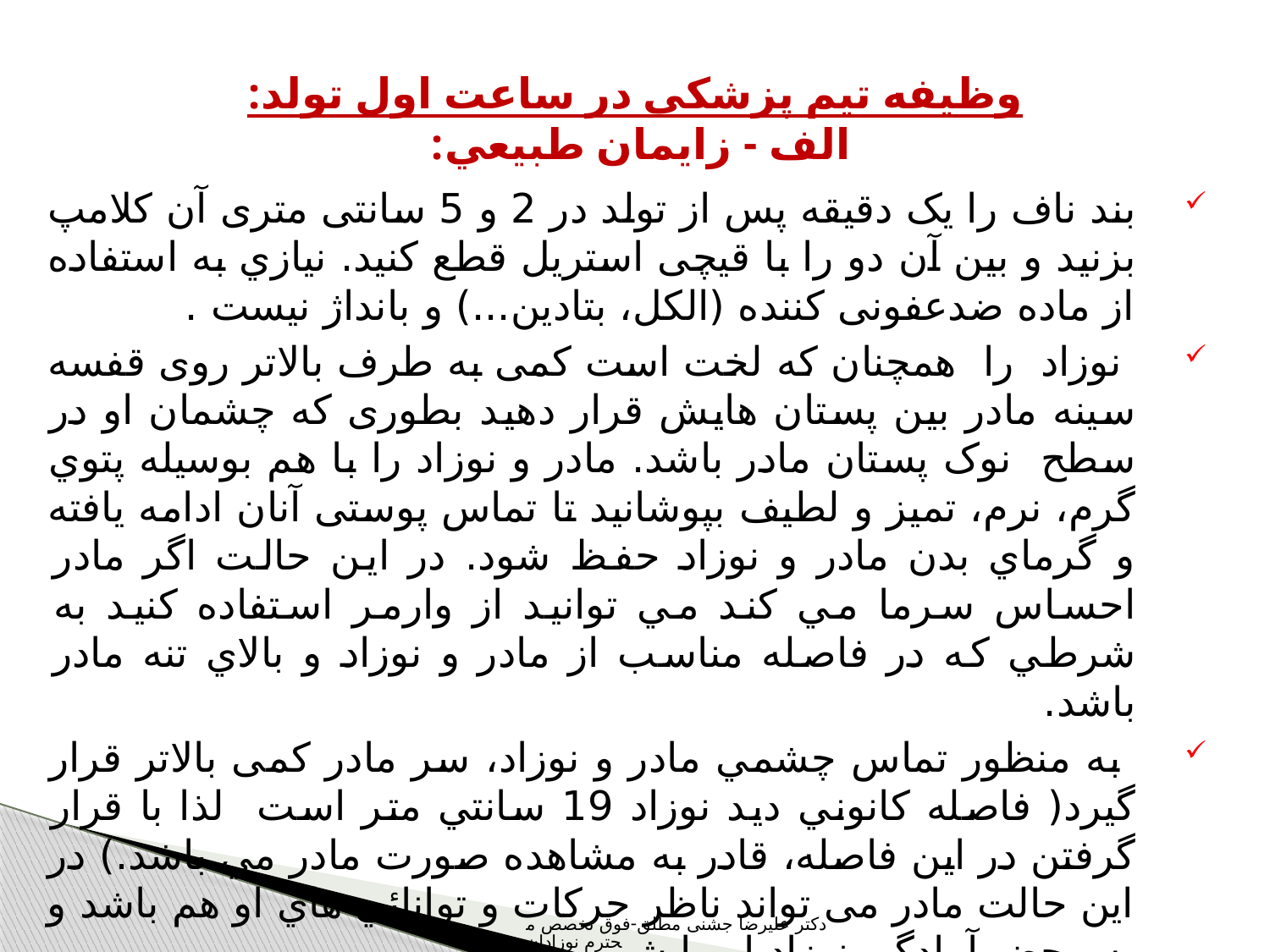

# وظیفه تیم پزشکی در ساعت اول تولد: الف - زايمان طبيعي:
بند ناف را یک دقیقه پس از تولد در 2 و 5 سانتی متری آن کلامپ بزنید و بين آن دو را با قیچی استریل قطع کنید. نيازي به استفاده از ماده ضدعفونی کننده (الکل، بتادین...) و بانداژ نيست .
 نوزاد  را  همچنان كه لخت است کمی به طرف بالاتر روی قفسه سينه مادر بين پستان هایش قرار دهید بطوری که چشمان او در سطح  نوک پستان مادر باشد. مادر و نوزاد را با هم بوسیله پتوي گرم، نرم، تميز و لطیف بپوشانيد تا تماس پوستی آنان ادامه یافته و گرماي بدن مادر و نوزاد حفظ شود. در اين حالت اگر مادر احساس سرما مي كند مي توانيد از وارمر استفاده كنيد به شرطي كه در فاصله مناسب از مادر و نوزاد و بالاي تنه مادر باشد.
 به منظور تماس چشمي مادر و نوزاد، سر مادر کمی بالاتر قرار گیرد( فاصله كانوني ديد نوزاد 19 سانتي متر است  لذا با قرار گرفتن در اين فاصله، قادر به مشاهده صورت مادر مي باشد.) در این حالت مادر می تواند ناظر حركات و توانائي هاي او هم باشد و به محض آمادگی نوزاد او را شیر بدهد.
دکتر علیرضا جشنی مطلق-فوق تخصص محترم نوزادان